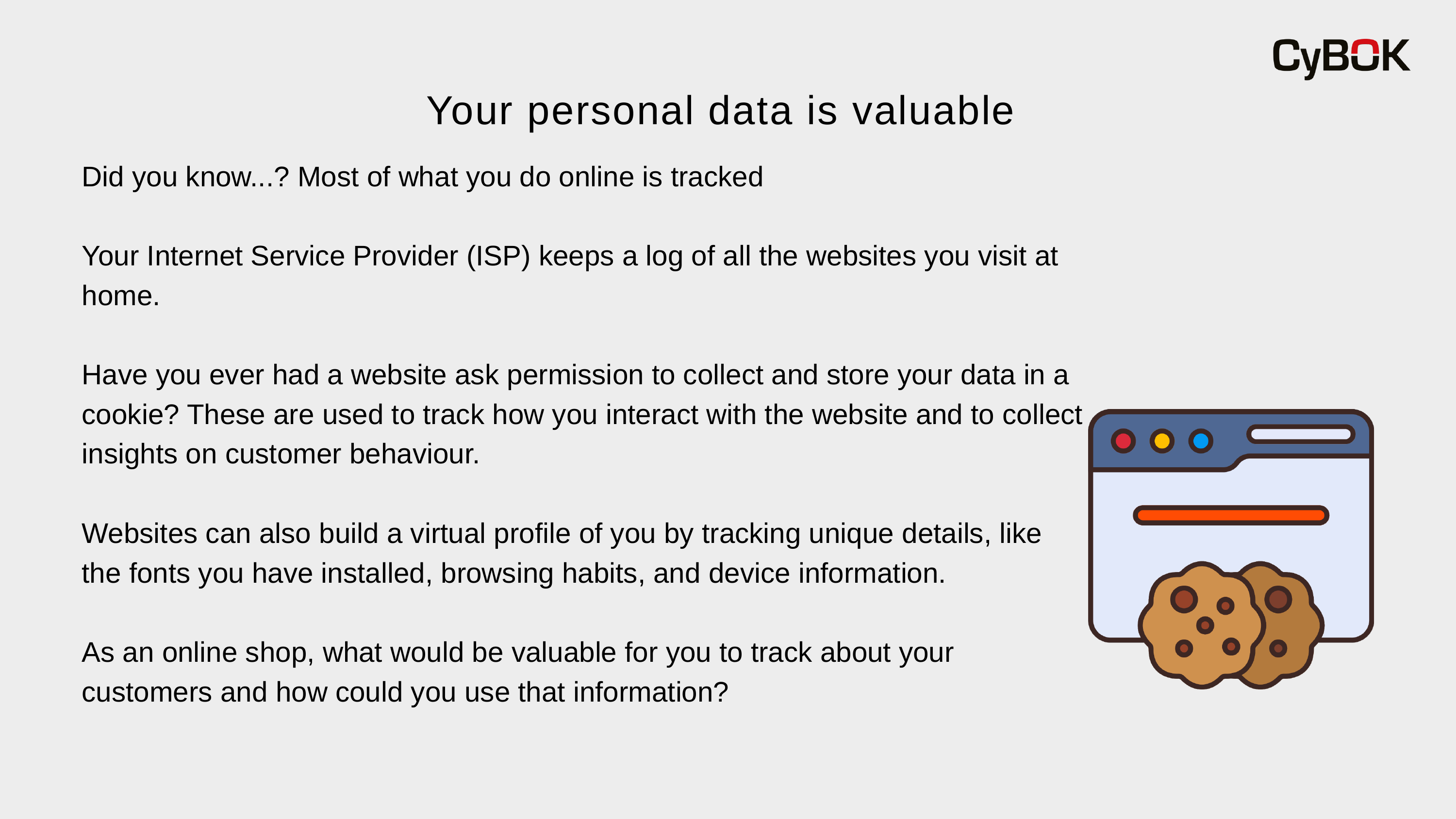

Your personal data is valuable
Did you know...? Most of what you do online is tracked

Your Internet Service Provider (ISP) keeps a log of all the websites you visit at home.

Have you ever had a website ask permission to collect and store your data in a cookie? These are used to track how you interact with the website and to collect insights on customer behaviour.

Websites can also build a virtual profile of you by tracking unique details, like the fonts you have installed, browsing habits, and device information.

As an online shop, what would be valuable for you to track about your customers and how could you use that information?